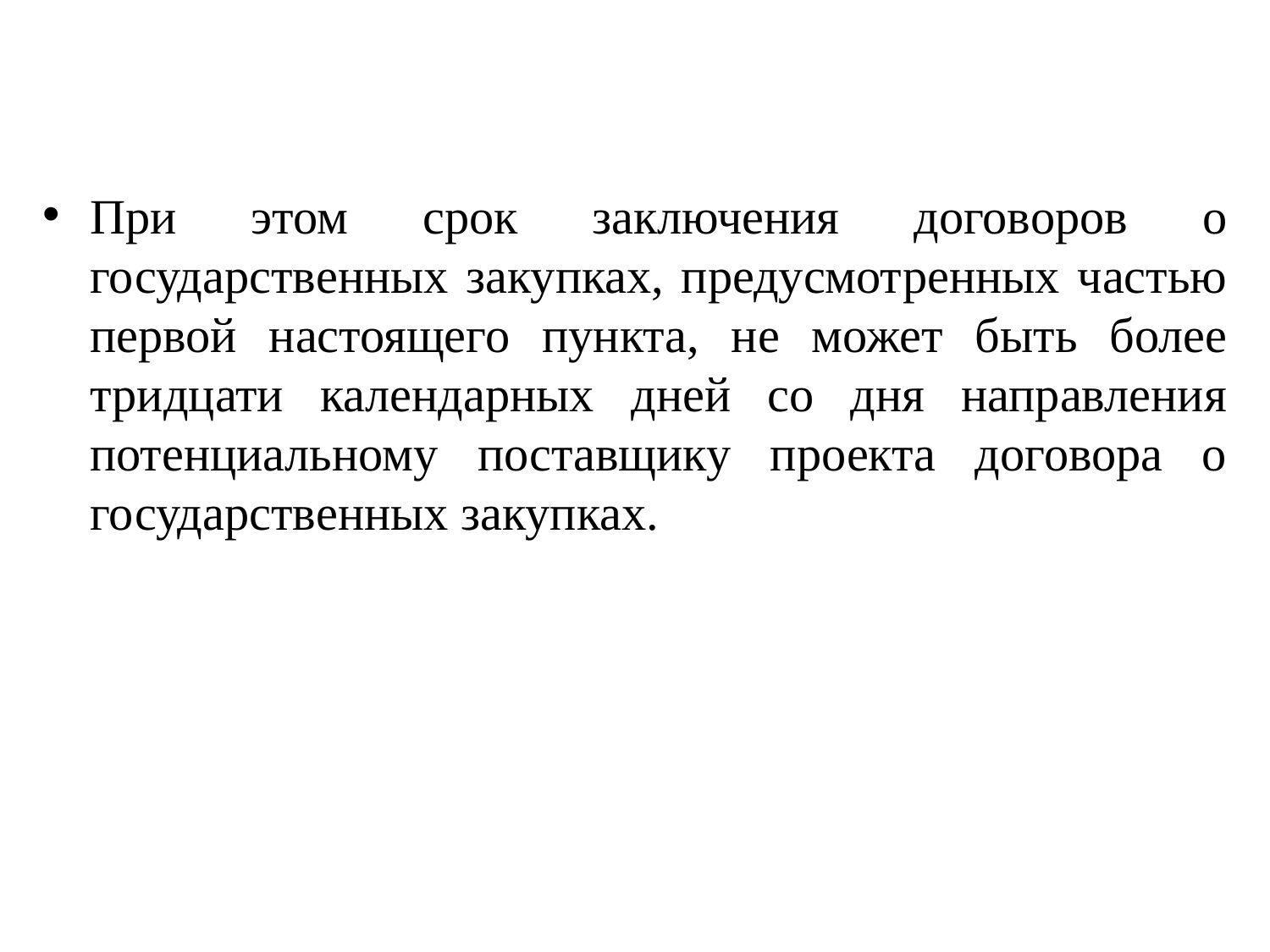

При этом срок заключения договоров о государственных закупках, предусмотренных частью первой настоящего пункта, не может быть более тридцати календарных дней со дня направления потенциальному поставщику проекта договора о государственных закупках.